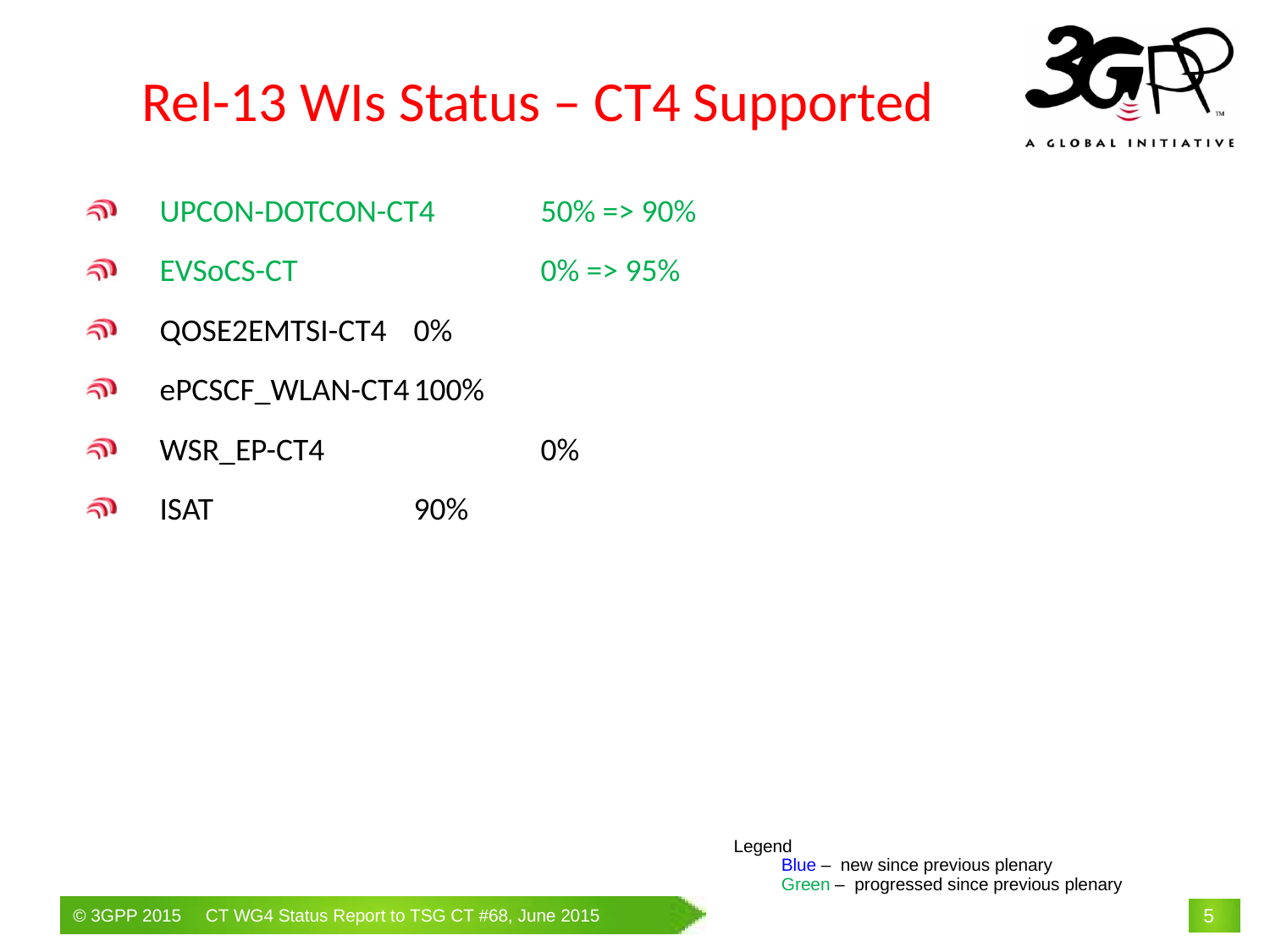

Rel-13 WIs Status – CT4 Supported

UPCON-DOTCON-CT4	50% => 90%
EVSoCS-CT		0% => 95%
QOSE2EMTSI-CT4	0%
ePCSCF_WLAN-CT4	100%
WSR_EP-CT4		0%
ISAT		90%

Legend
Blue –  new since previous plenary
	Green –  progressed since previous plenary